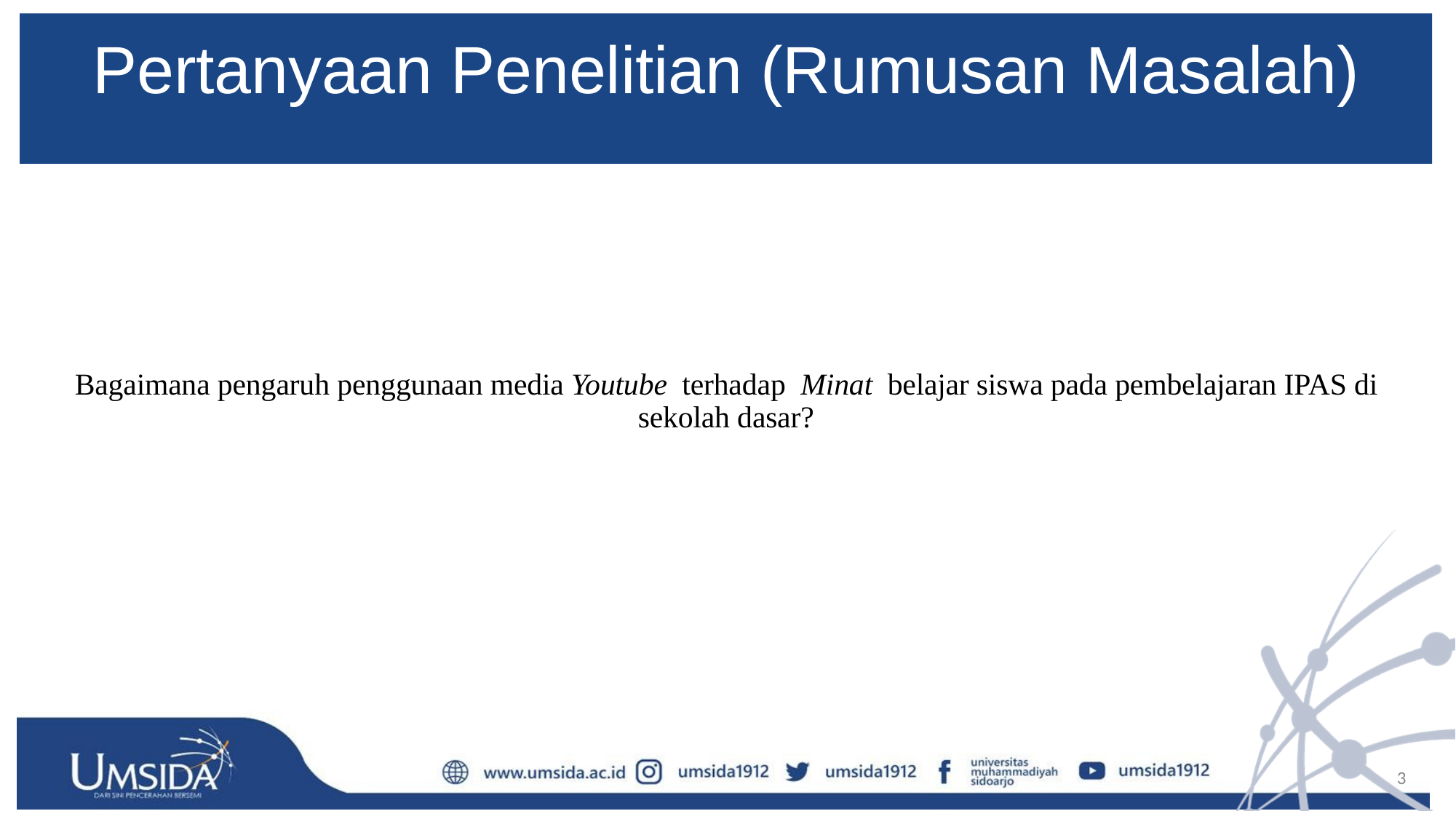

# Pertanyaan Penelitian (Rumusan Masalah)
Bagaimana pengaruh penggunaan media Youtube  terhadap  Minat  belajar siswa pada pembelajaran IPAS di sekolah dasar?
3